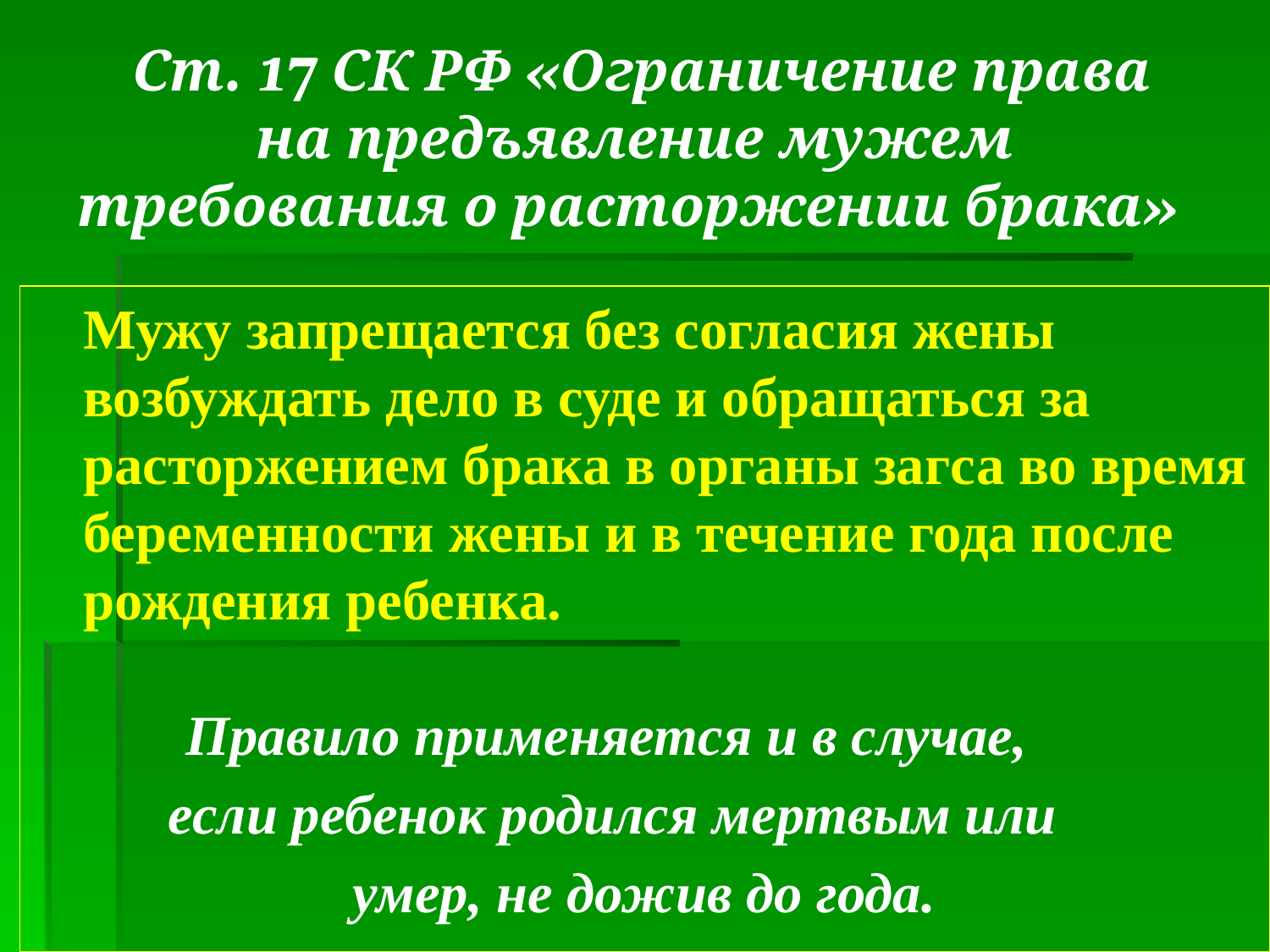

# Ст. 17 СК РФ «Ограничение права на предъявление мужем требования о расторжении брака»
Мужу запрещается без согласия жены возбуждать дело в суде и обращаться за расторжением брака в органы загса во время беременности жены и в течение года после рождения ребенка.

        Правило применяется и в случае,
      если ребенок родился мертвым или
                   умер, не дожив до года.